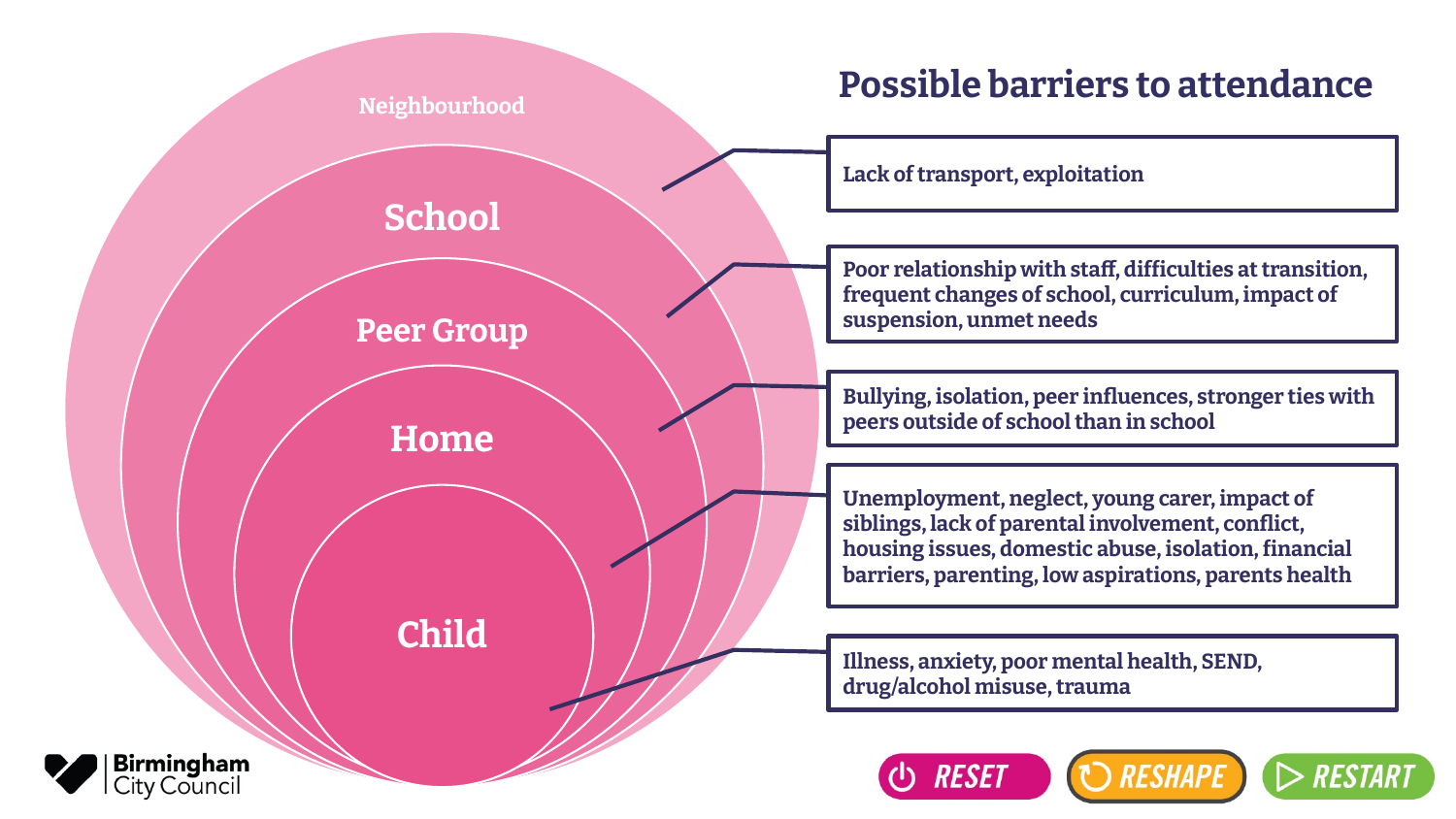

Neighbourhood
School
Peer Group
Home
Child
Possible barriers to attendance
Lack of transport, exploitation
Poor relationship with staff, difficulties at transition, frequent changes of school, curriculum, impact of suspension, unmet needs
Bullying, isolation, peer influences, stronger ties with peers outside of school than in school
Unemployment, neglect, young carer, impact of siblings, lack of parental involvement, conflict, housing issues, domestic abuse, isolation, financial barriers, parenting, low aspirations, parents health
Illness, anxiety, poor mental health, SEND, drug/alcohol misuse, trauma